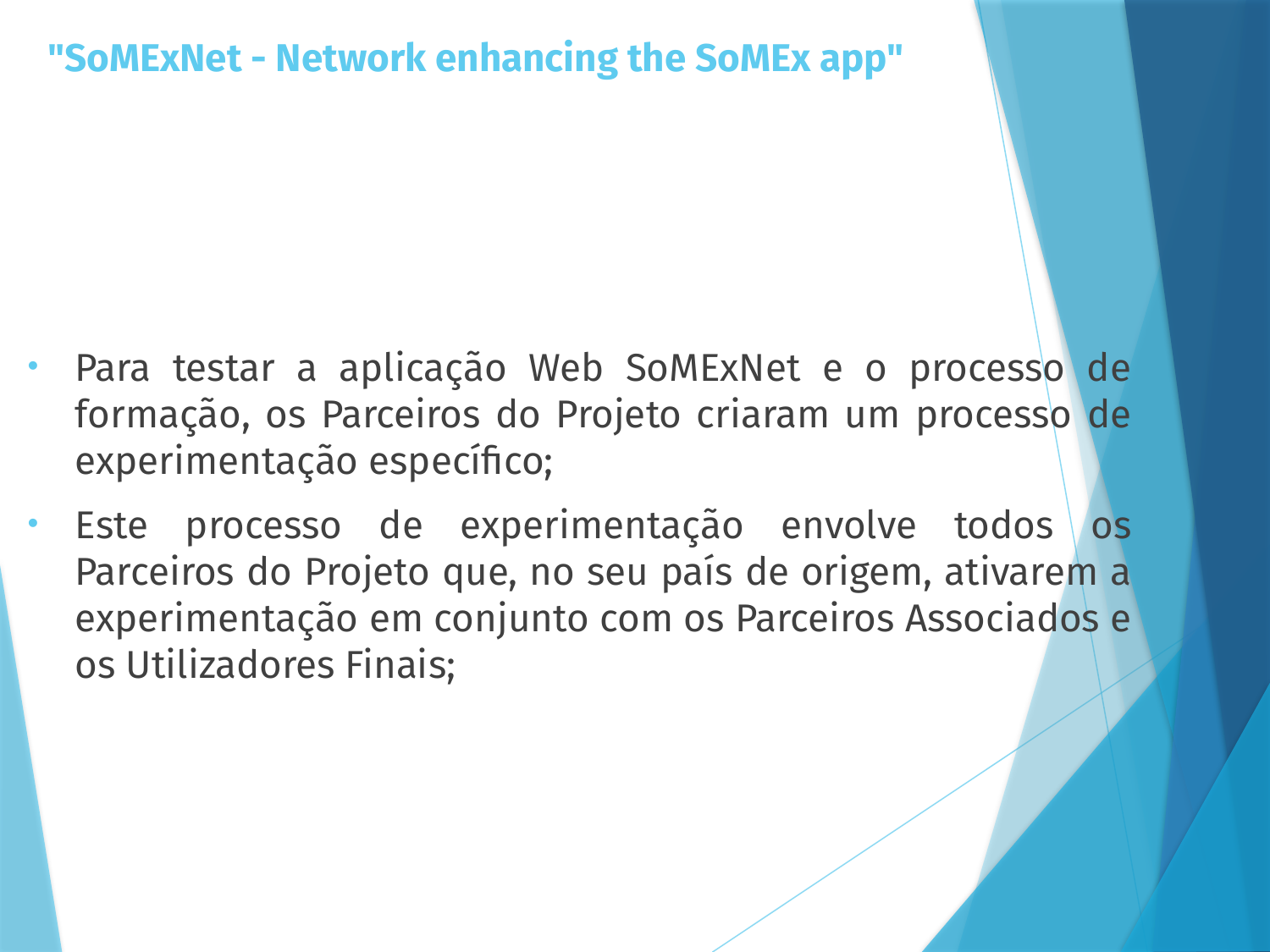

# "SoMExNet - Network enhancing the SoMEx app"
Para testar a aplicação Web SoMExNet e o processo de formação, os Parceiros do Projeto criaram um processo de experimentação específico;
Este processo de experimentação envolve todos os Parceiros do Projeto que, no seu país de origem, ativarem a experimentação em conjunto com os Parceiros Associados e os Utilizadores Finais;